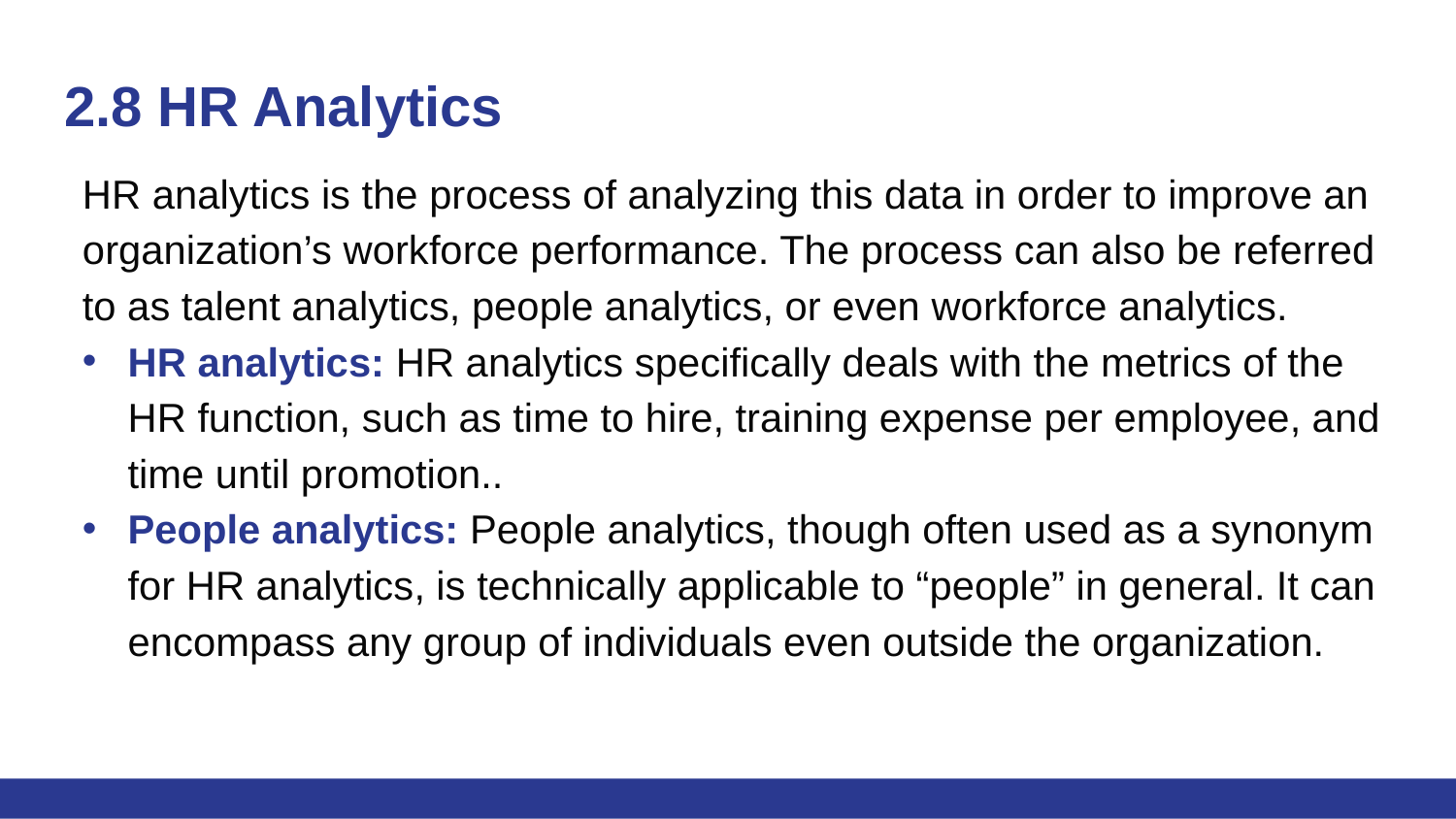

# 2.8 HR Analytics
HR analytics is the process of analyzing this data in order to improve an organization’s workforce performance. The process can also be referred to as talent analytics, people analytics, or even workforce analytics.
HR analytics: HR analytics specifically deals with the metrics of the HR function, such as time to hire, training expense per employee, and time until promotion..
People analytics: People analytics, though often used as a synonym for HR analytics, is technically applicable to “people” in general. It can encompass any group of individuals even outside the organization.